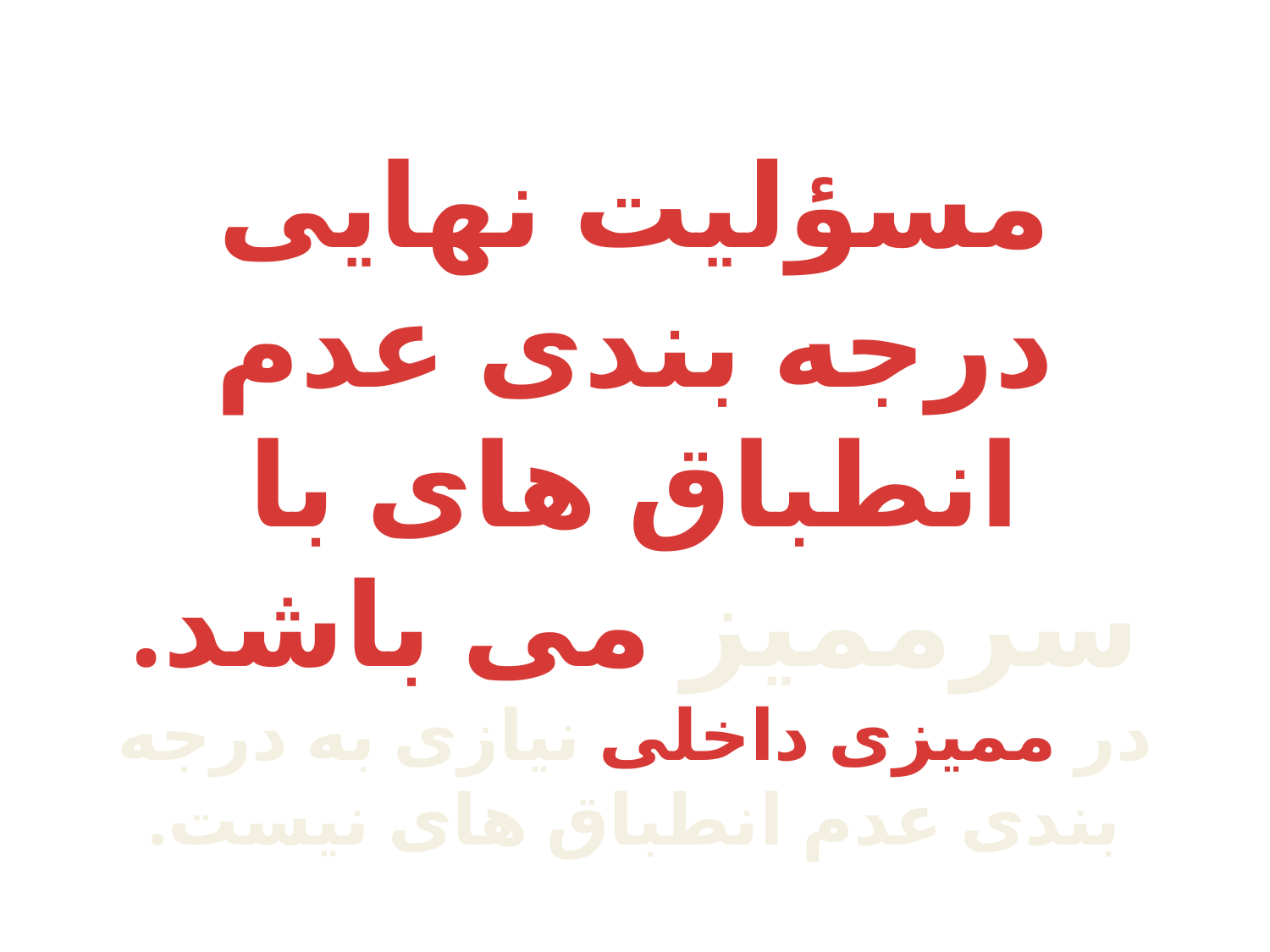

# مسؤلیت نهایی درجه بندی عدم انطباق های با سرممیز می باشد. در ممیزی داخلی نیازی به درجه بندی عدم انطباق های نیست.